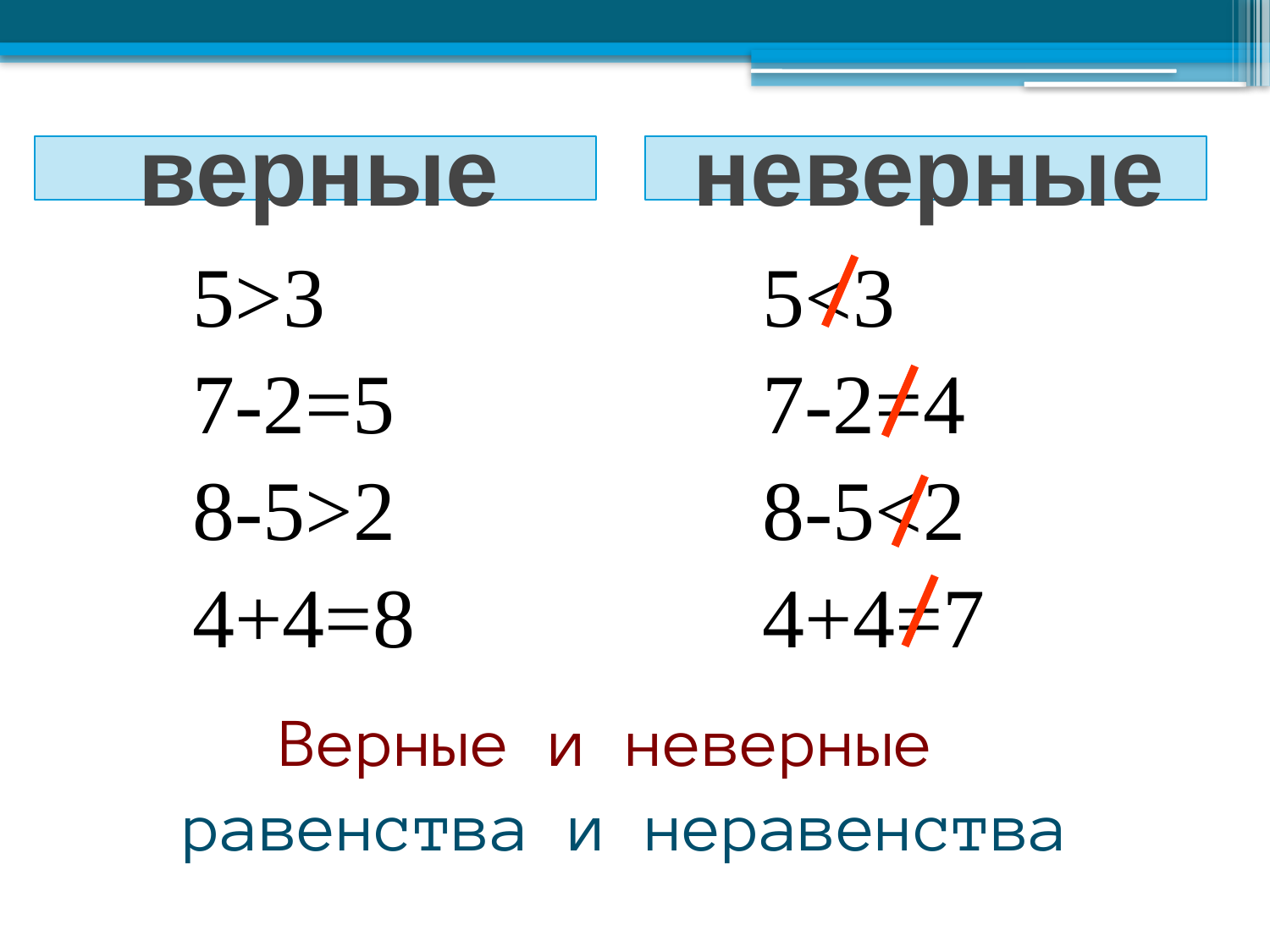

верные
неверные
5>3
7-2=5
8-5>2
4+4=8
5<3
7-2=4
8-5<2
4+4=7
# Верные и неверные равенства и неравенства